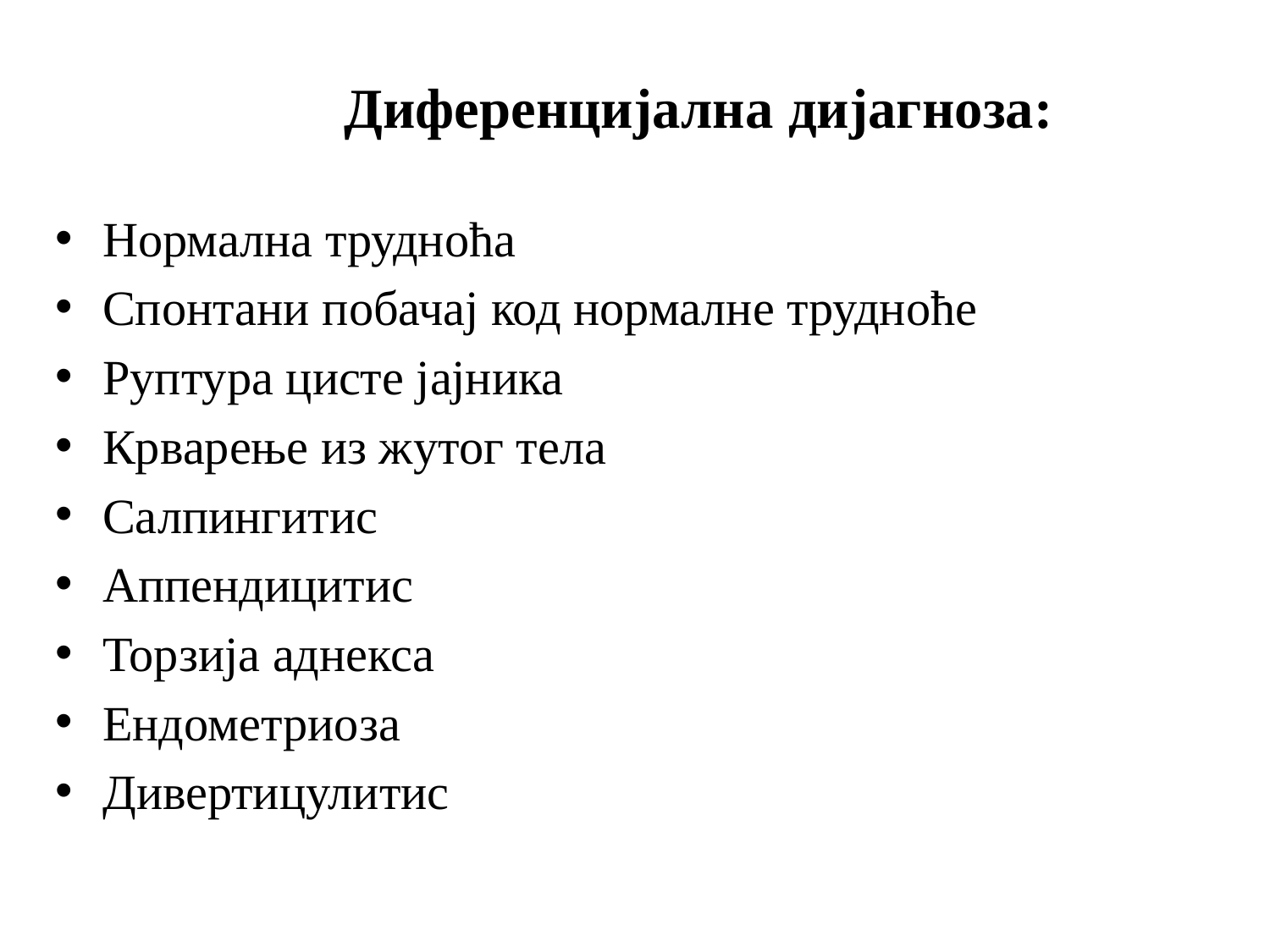

# Диференцијална дијагноза:
Нормална трудноћа
Спонтани побачај код нормалне трудноће
Руптура цисте јајника
Крварење из жутог тела
Салпингитис
Аппендицитис
Торзија аднекса
Ендометриоза
Дивертицулитис